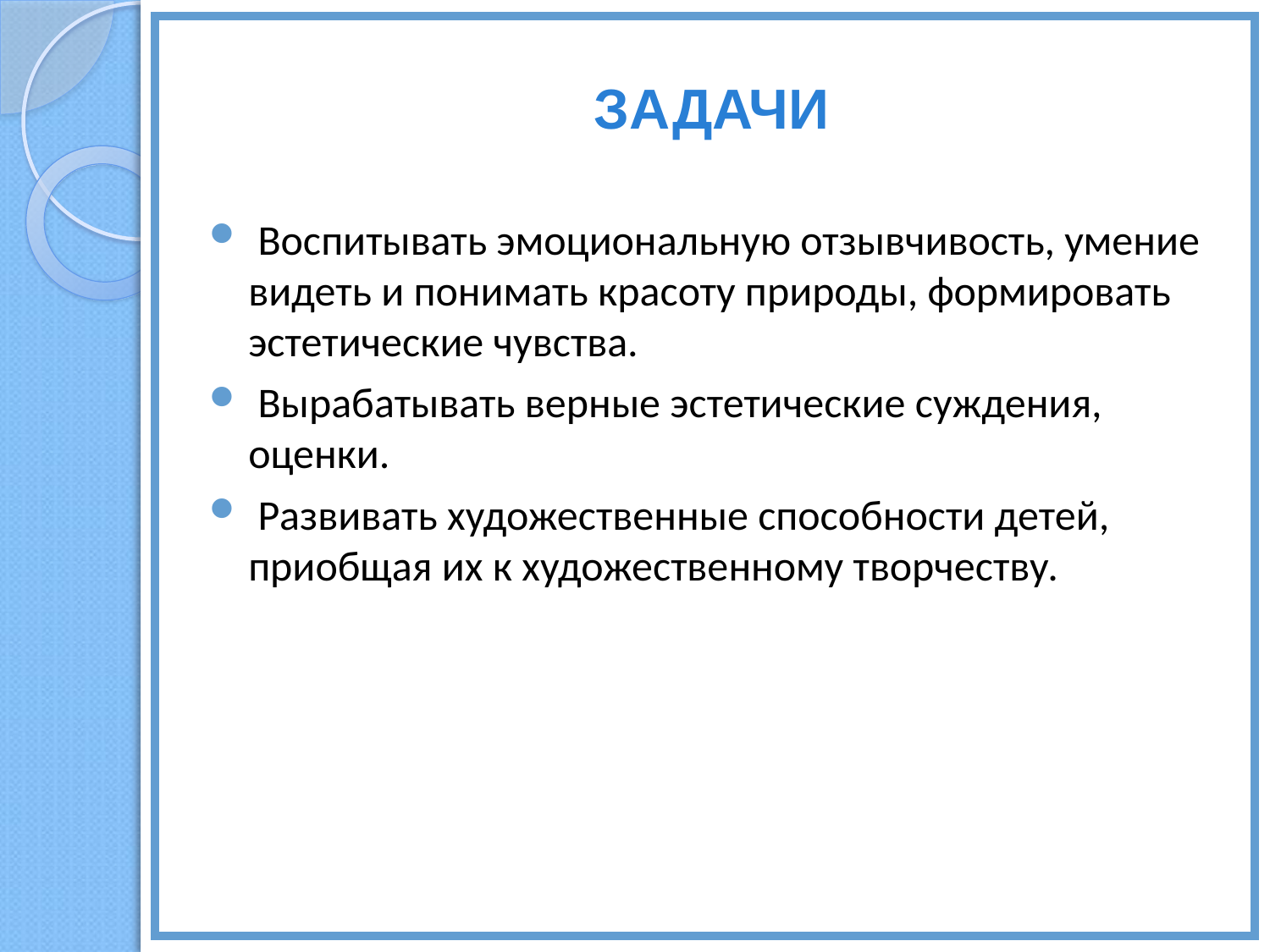

ЗАДАЧИ

 Воспитывать эмоциональную отзывчивость, умение видеть и понимать красоту природы, формировать эстетические чувства.
 Вырабатывать верные эстетические суждения, оценки.
 Развивать художественные способности детей, приобщая их к художественному творчеству.